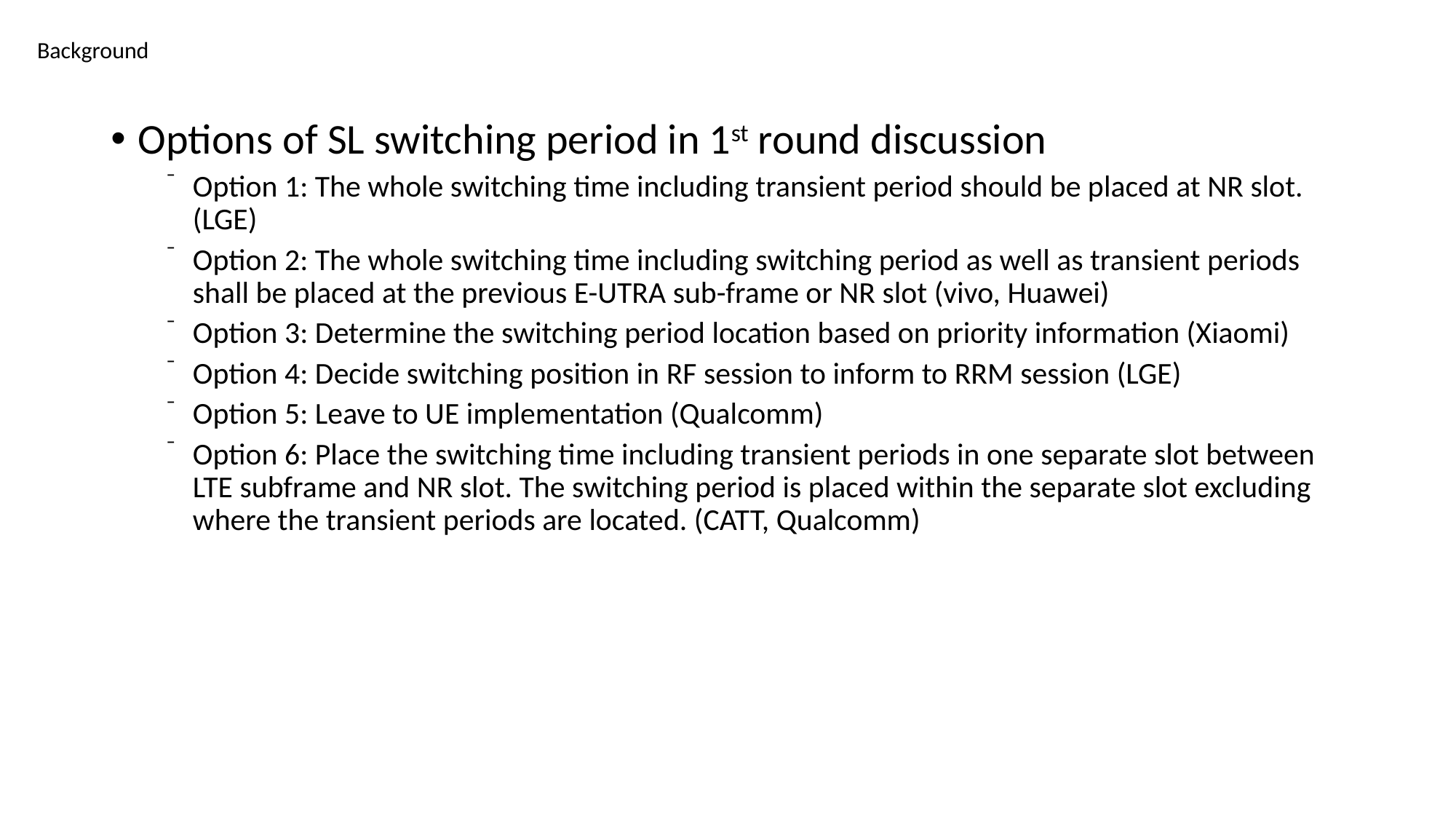

# Background
Options of SL switching period in 1st round discussion
Option 1: The whole switching time including transient period should be placed at NR slot. (LGE)
Option 2: The whole switching time including switching period as well as transient periods shall be placed at the previous E-UTRA sub-frame or NR slot (vivo, Huawei)
Option 3: Determine the switching period location based on priority information (Xiaomi)
Option 4: Decide switching position in RF session to inform to RRM session (LGE)
Option 5: Leave to UE implementation (Qualcomm)
Option 6: Place the switching time including transient periods in one separate slot between LTE subframe and NR slot. The switching period is placed within the separate slot excluding where the transient periods are located. (CATT, Qualcomm)